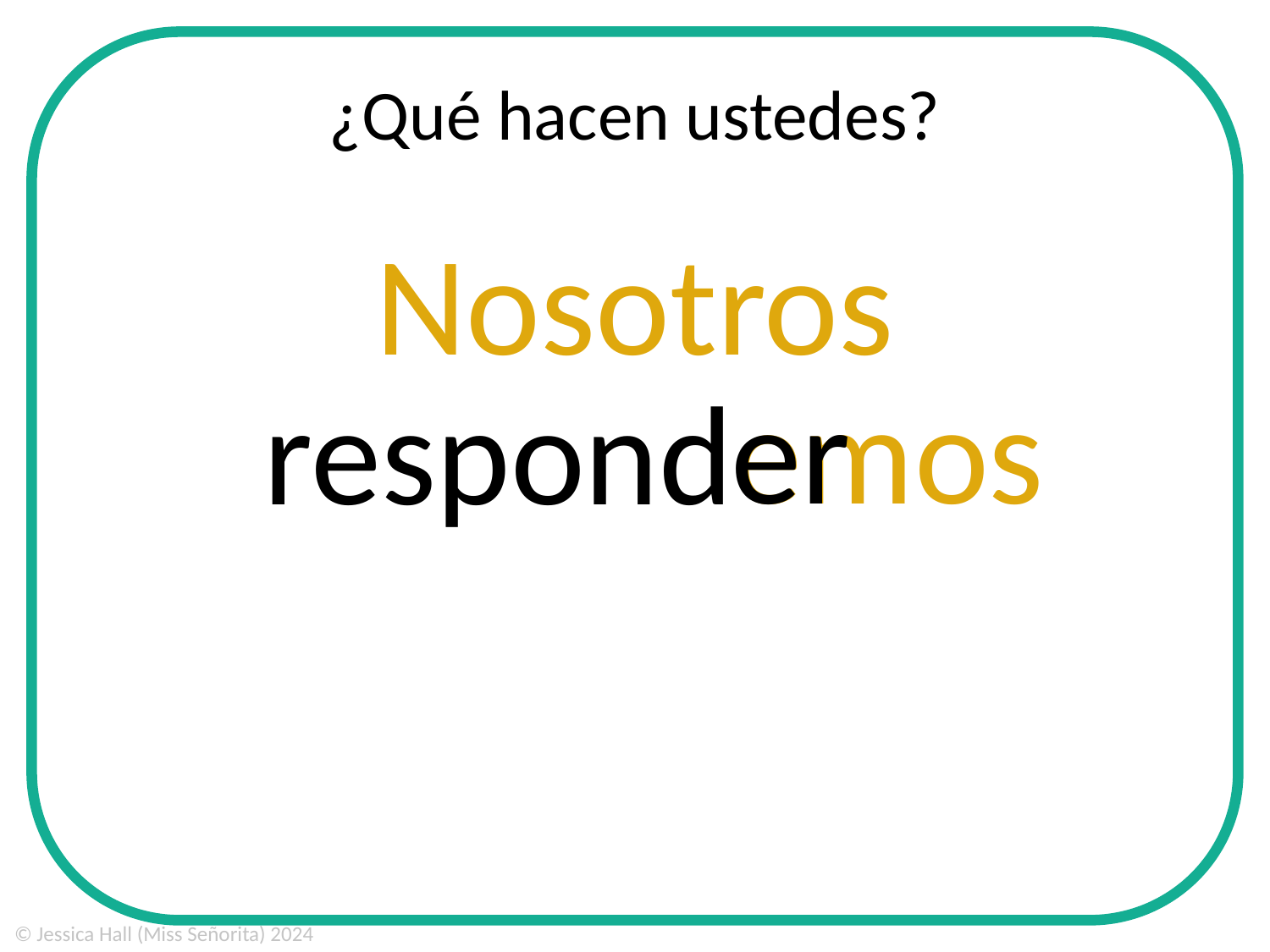

¿Qué hacen ustedes?
Nosotros
er
emos
respond